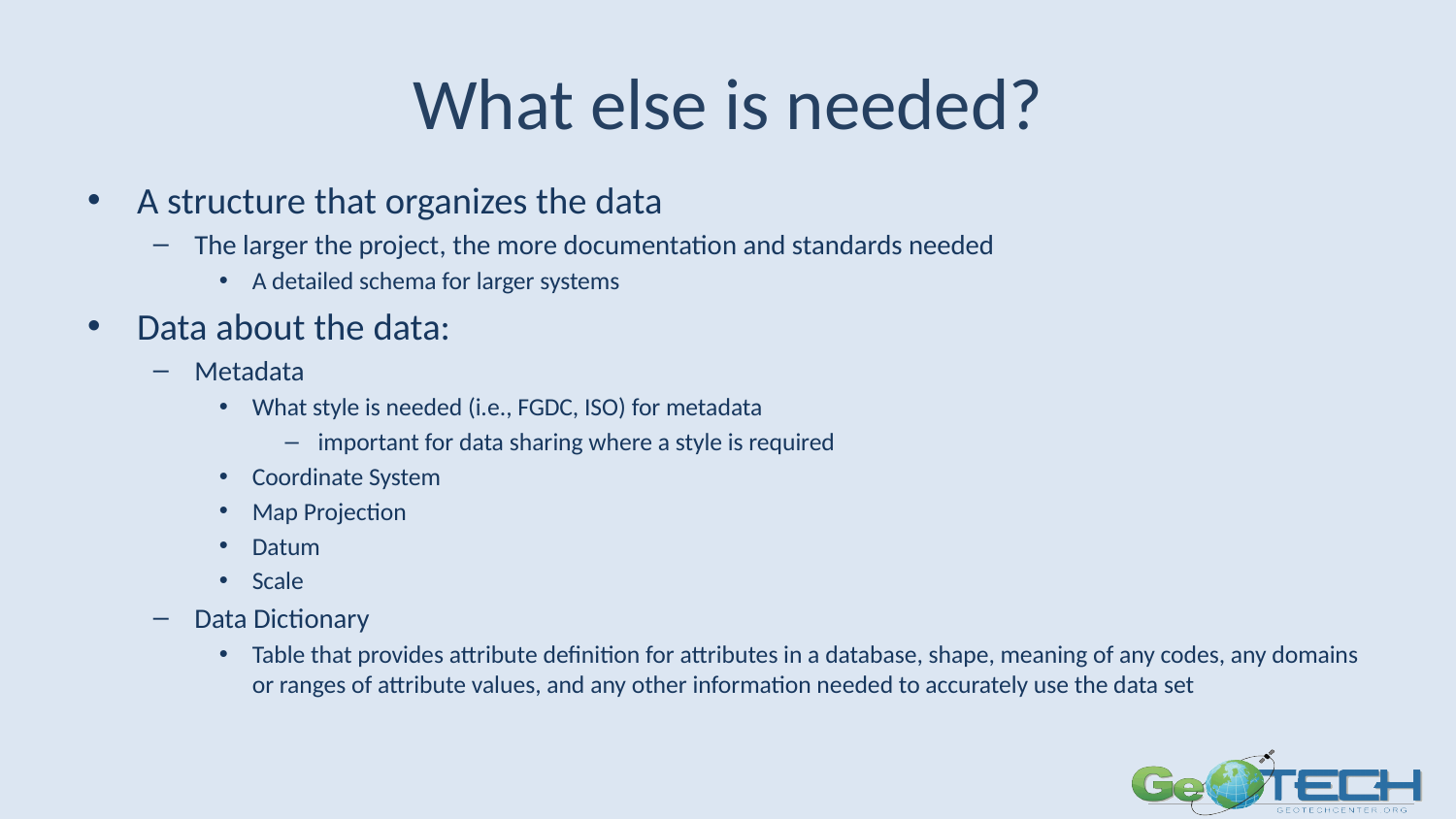

# What else is needed?
A structure that organizes the data
The larger the project, the more documentation and standards needed
A detailed schema for larger systems
Data about the data:
Metadata
What style is needed (i.e., FGDC, ISO) for metadata
important for data sharing where a style is required
Coordinate System
Map Projection
Datum
Scale
Data Dictionary
Table that provides attribute definition for attributes in a database, shape, meaning of any codes, any domains or ranges of attribute values, and any other information needed to accurately use the data set